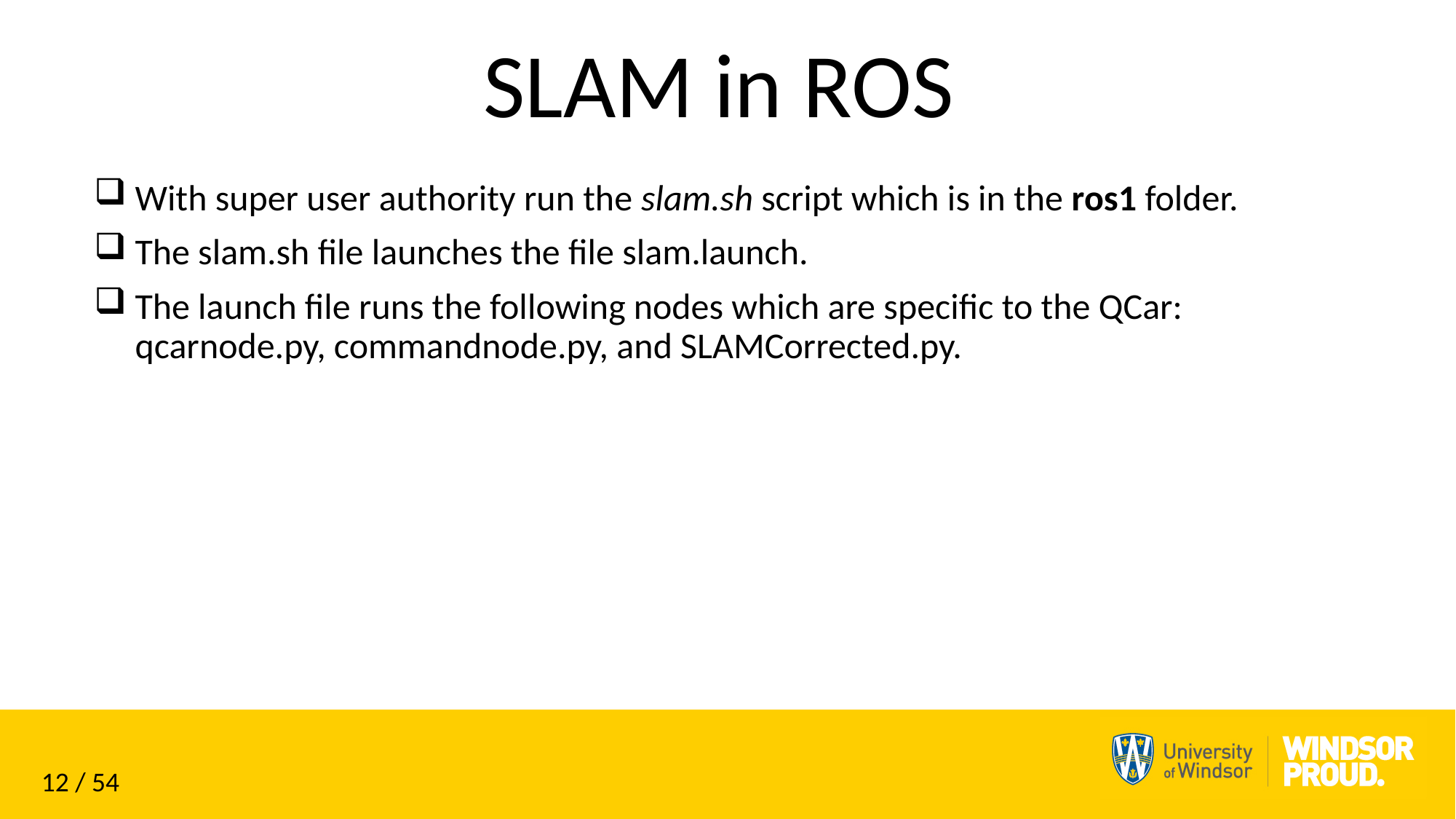

# SLAM in ROS
With super user authority run the slam.sh script which is in the ros1 folder.
The slam.sh file launches the file slam.launch.
The launch file runs the following nodes which are specific to the QCar: qcarnode.py, commandnode.py, and SLAMCorrected.py.

12